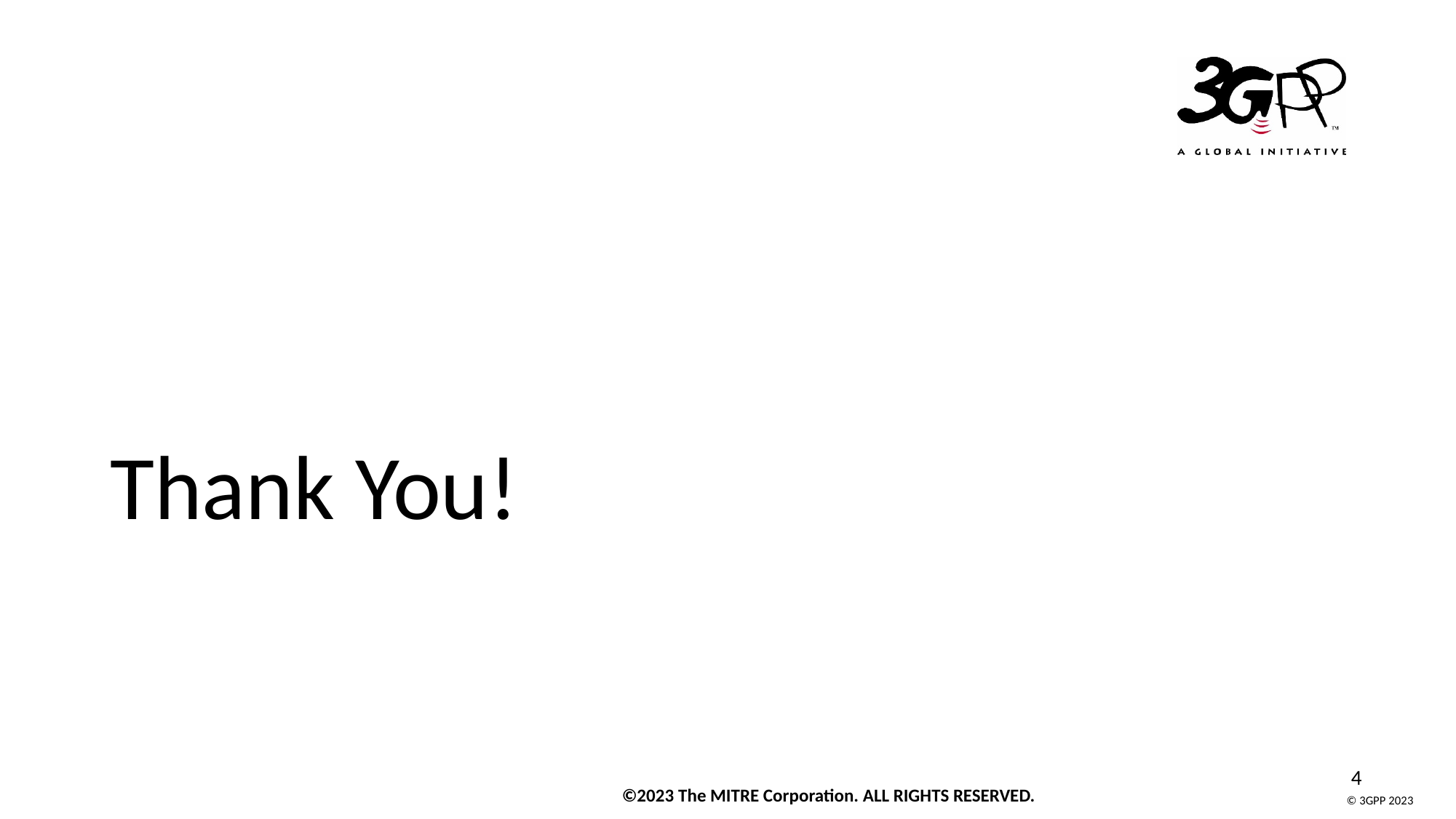

# Thank You!
©2023 The MITRE Corporation. ALL RIGHTS RESERVED.